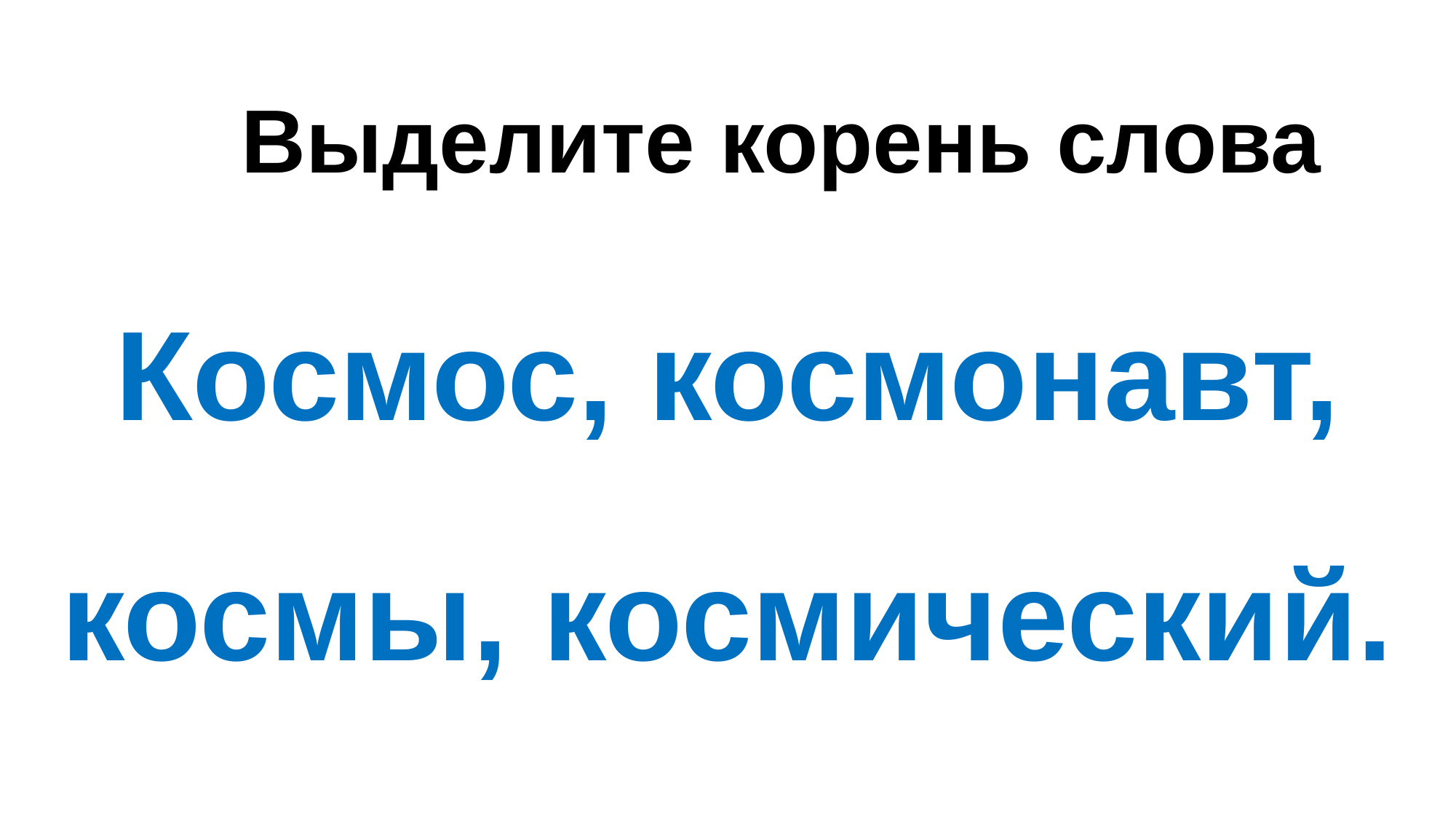

# Выделите корень слова
Космос, космонавт,
космы, космический.